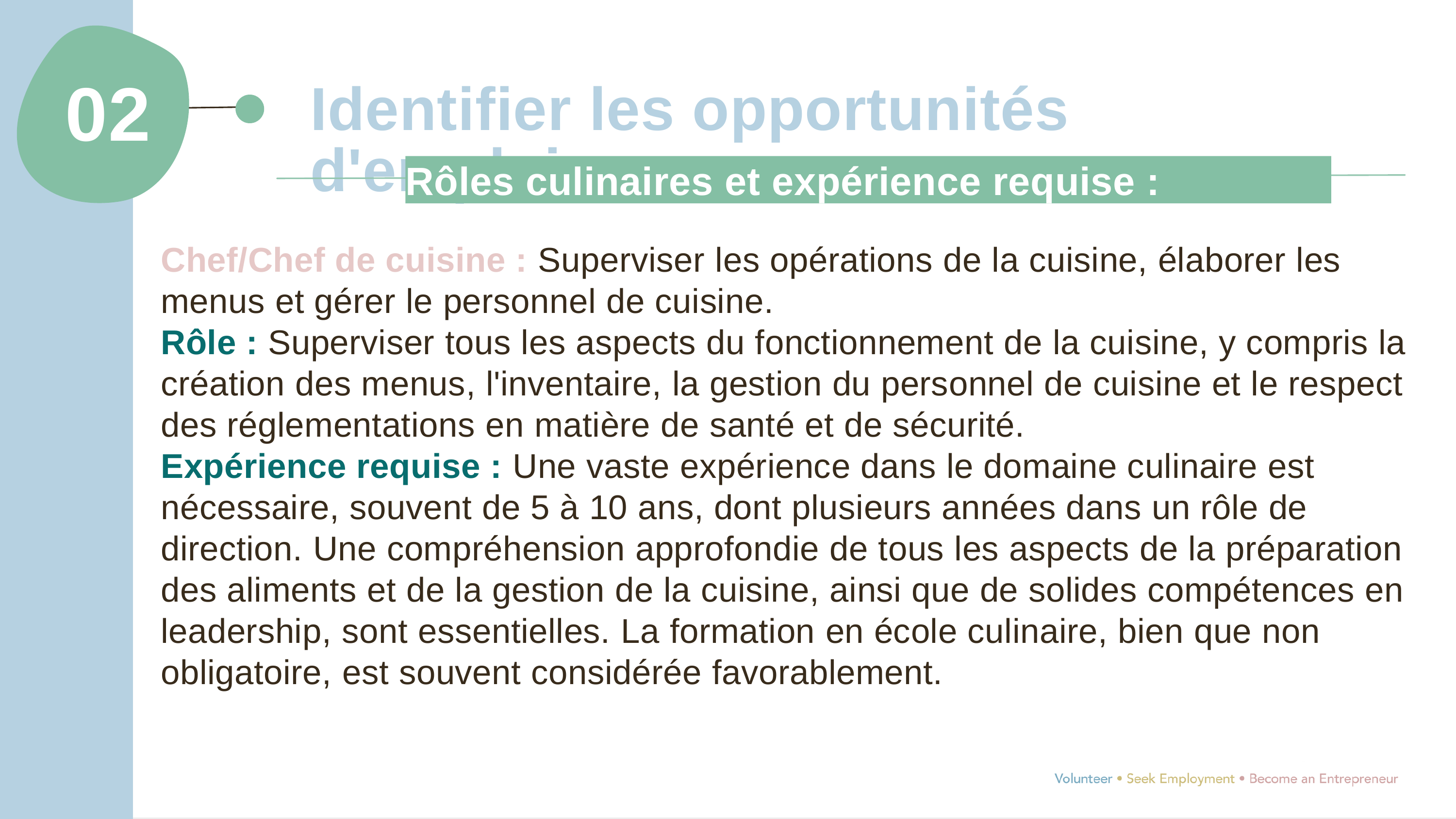

02
Identifier les opportunités d'emploi

Rôles culinaires et expérience requise :

Chef/Chef de cuisine : Superviser les opérations de la cuisine, élaborer les menus et gérer le personnel de cuisine.
Rôle : Superviser tous les aspects du fonctionnement de la cuisine, y compris la création des menus, l'inventaire, la gestion du personnel de cuisine et le respect des réglementations en matière de santé et de sécurité.
Expérience requise : Une vaste expérience dans le domaine culinaire est nécessaire, souvent de 5 à 10 ans, dont plusieurs années dans un rôle de direction. Une compréhension approfondie de tous les aspects de la préparation des aliments et de la gestion de la cuisine, ainsi que de solides compétences en leadership, sont essentielles. La formation en école culinaire, bien que non obligatoire, est souvent considérée favorablement.